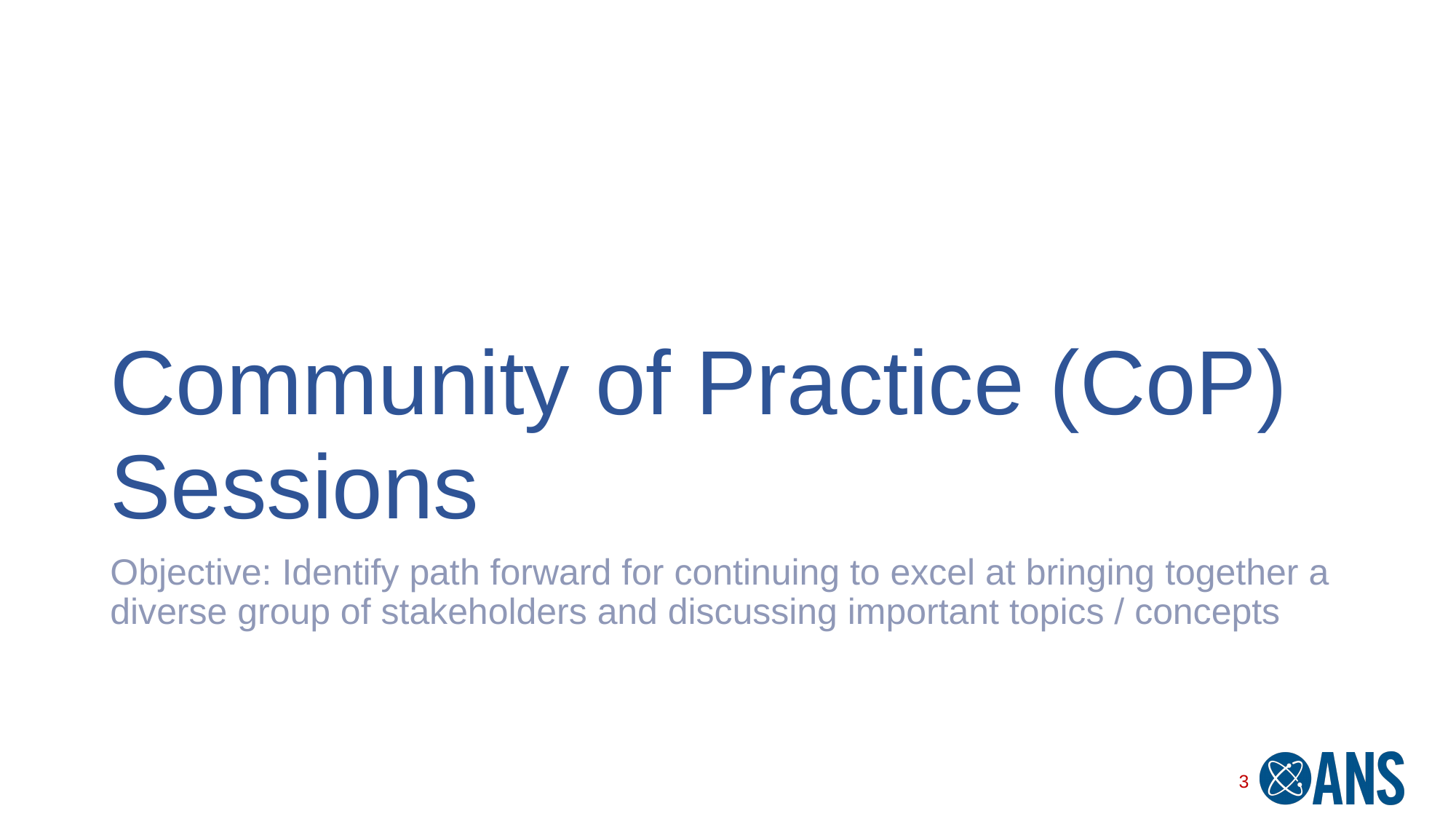

# Community of Practice (CoP) Sessions
Objective: Identify path forward for continuing to excel at bringing together a diverse group of stakeholders and discussing important topics / concepts
3